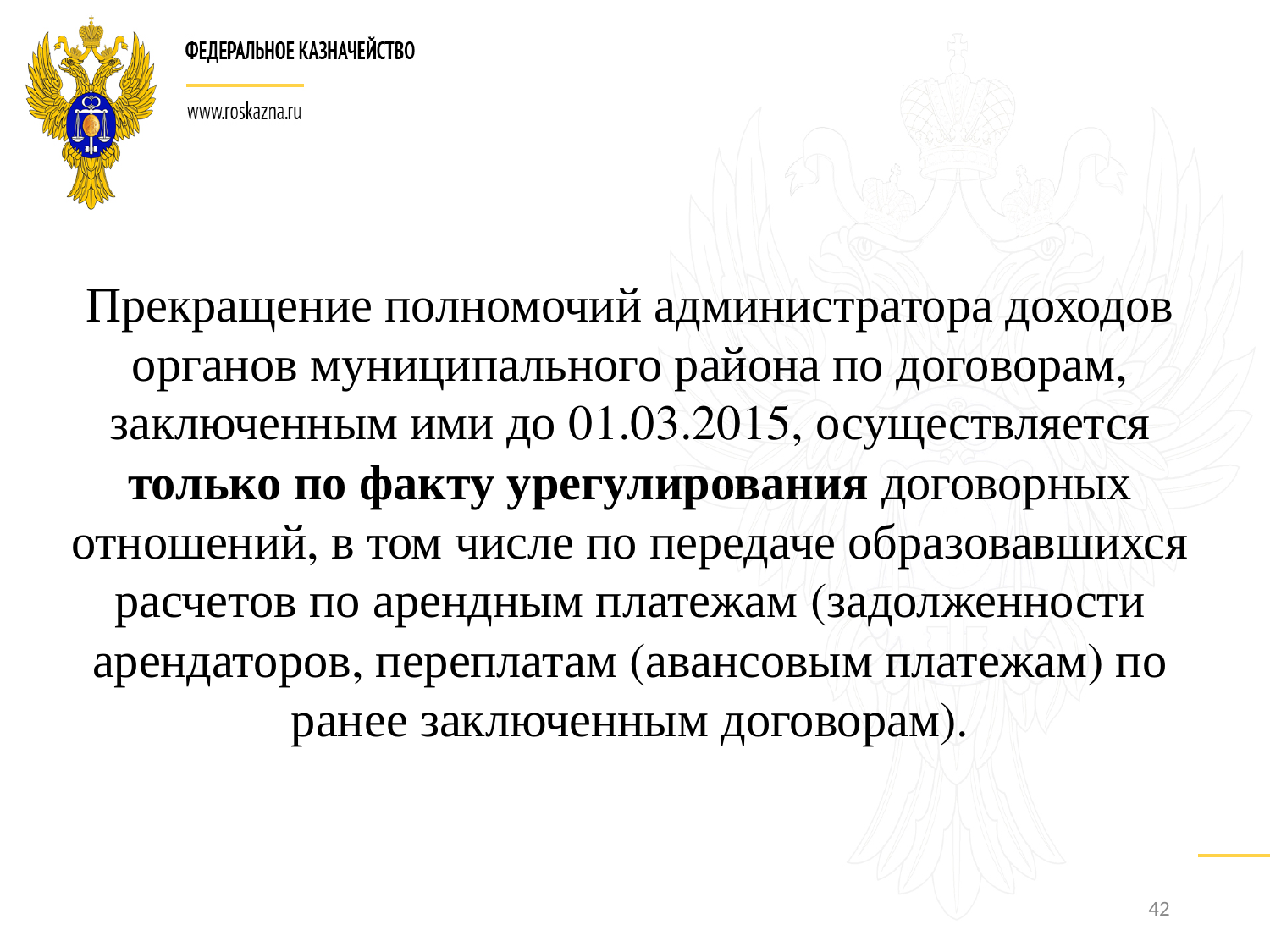

Прекращение полномочий администратора доходов органов муниципального района по договорам, заключенным ими до 01.03.2015, осуществляется только по факту урегулирования договорных отношений, в том числе по передаче образовавшихся расчетов по арендным платежам (задолженности арендаторов, переплатам (авансовым платежам) по ранее заключенным договорам).
42